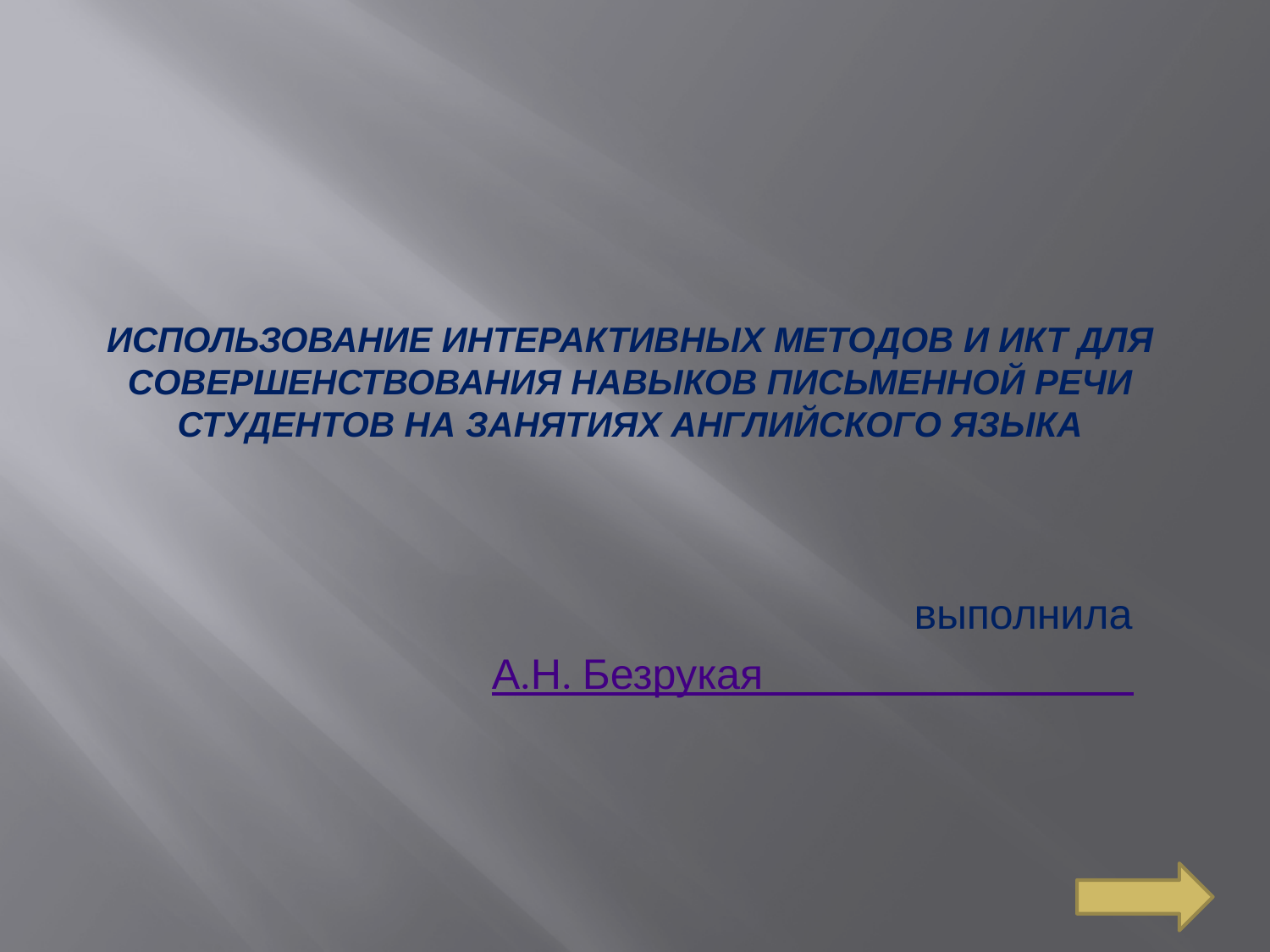

# Использование ИНТЕРАКТИВНЫХ МЕТОДОВ И ИКТ ДЛЯ Совершенствования НАВЫКОВ ПИСЬМЕННОЙ РЕЧИ СТУДЕНТОВ НА ЗАНЯТИЯХ АНГЛИЙСКОГО ЯЗЫКА

выполнила
А.Н. Безрукая